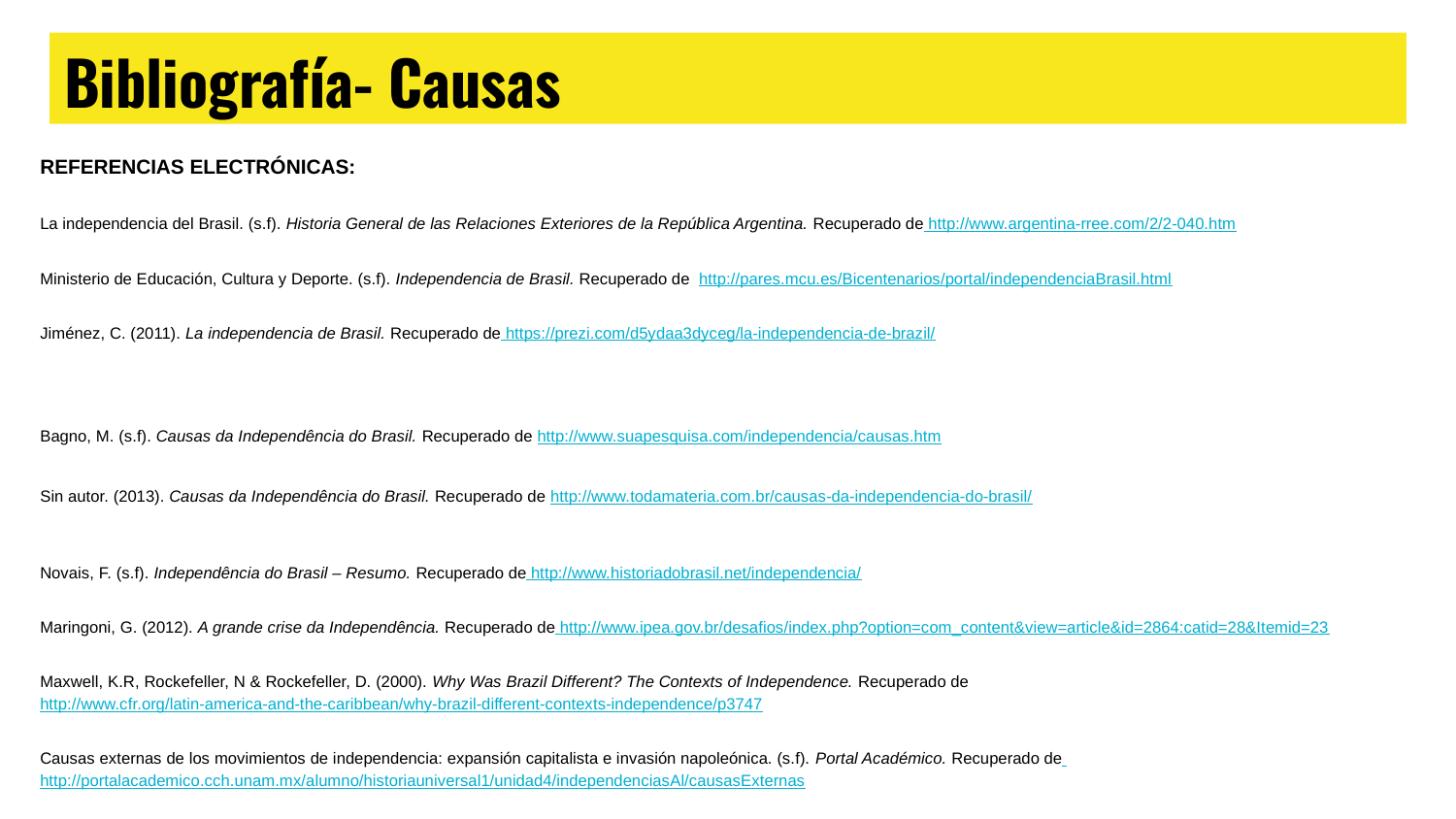

# Bibliografía- Causas
REFERENCIAS ELECTRÓNICAS:
La independencia del Brasil. (s.f). Historia General de las Relaciones Exteriores de la República Argentina. Recuperado de http://www.argentina-rree.com/2/2-040.htm
Ministerio de Educación, Cultura y Deporte. (s.f). Independencia de Brasil. Recuperado de  http://pares.mcu.es/Bicentenarios/portal/independenciaBrasil.html
Jiménez, C. (2011). La independencia de Brasil. Recuperado de https://prezi.com/d5ydaa3dyceg/la-independencia-de-brazil/
Bagno, M. (s.f). Causas da Independência do Brasil. Recuperado de http://www.suapesquisa.com/independencia/causas.htm
Sin autor. (2013). Causas da Independência do Brasil. Recuperado de http://www.todamateria.com.br/causas-da-independencia-do-brasil/

Novais, F. (s.f). Independência do Brasil – Resumo. Recuperado de http://www.historiadobrasil.net/independencia/
Maringoni, G. (2012). A grande crise da Independência. Recuperado de http://www.ipea.gov.br/desafios/index.php?option=com_content&view=article&id=2864:catid=28&Itemid=23
Maxwell, K.R, Rockefeller, N & Rockefeller, D. (2000). Why Was Brazil Different? The Contexts of Independence. Recuperado de http://www.cfr.org/latin-america-and-the-caribbean/why-brazil-different-contexts-independence/p3747
Causas externas de los movimientos de independencia: expansión capitalista e invasión napoleónica. (s.f). Portal Académico. Recuperado de http://portalacademico.cch.unam.mx/alumno/historiauniversal1/unidad4/independenciasAl/causasExternas